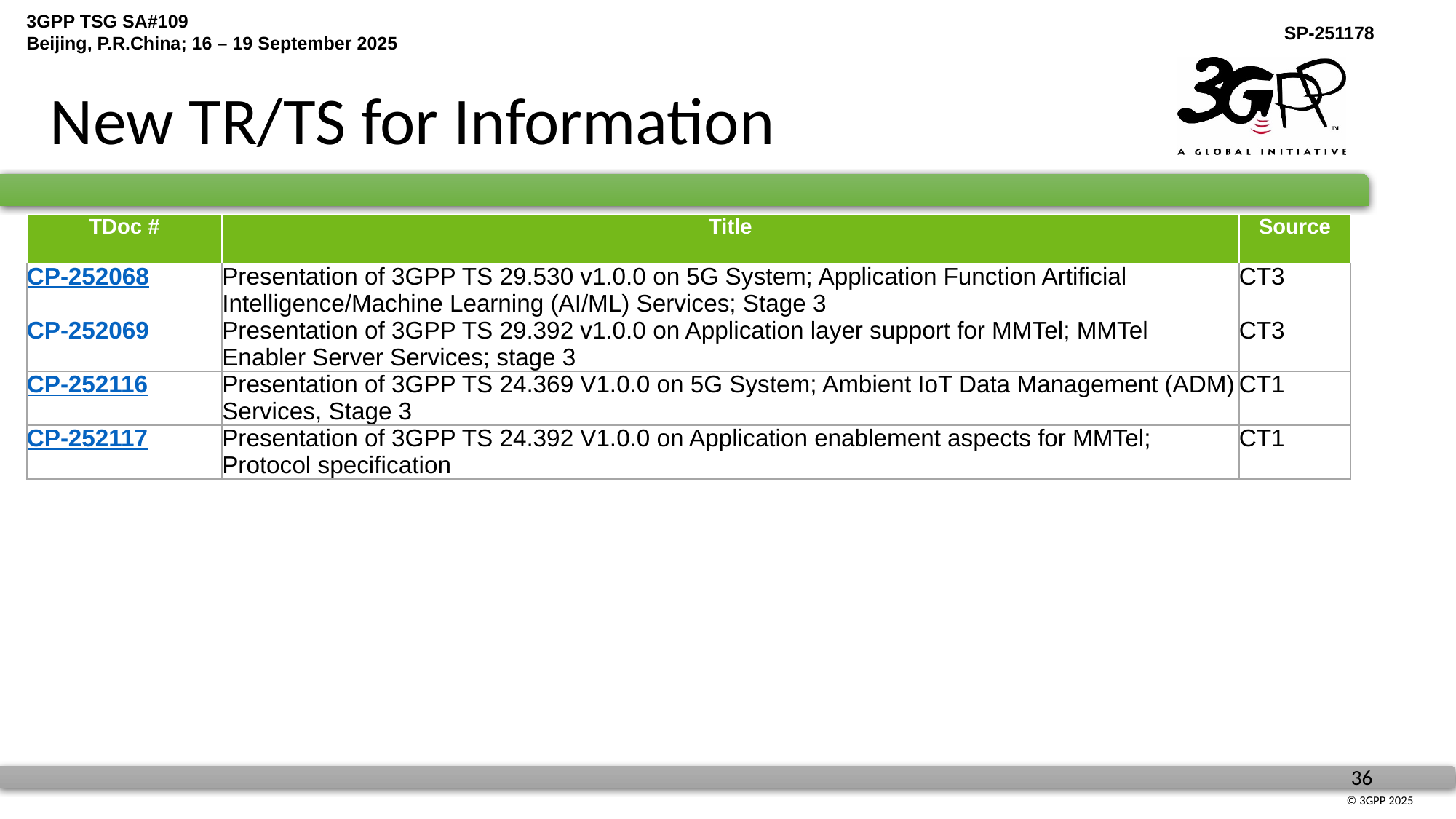

# New TR/TS for Information
| TDoc # | Title | Source |
| --- | --- | --- |
| CP-252068 | Presentation of 3GPP TS 29.530 v1.0.0 on 5G System; Application Function Artificial Intelligence/Machine Learning (AI/ML) Services; Stage 3 | CT3 |
| CP-252069 | Presentation of 3GPP TS 29.392 v1.0.0 on Application layer support for MMTel; MMTel Enabler Server Services; stage 3 | CT3 |
| CP-252116 | Presentation of 3GPP TS 24.369 V1.0.0 on 5G System; Ambient IoT Data Management (ADM) Services, Stage 3 | CT1 |
| CP-252117 | Presentation of 3GPP TS 24.392 V1.0.0 on Application enablement aspects for MMTel; Protocol specification | CT1 |